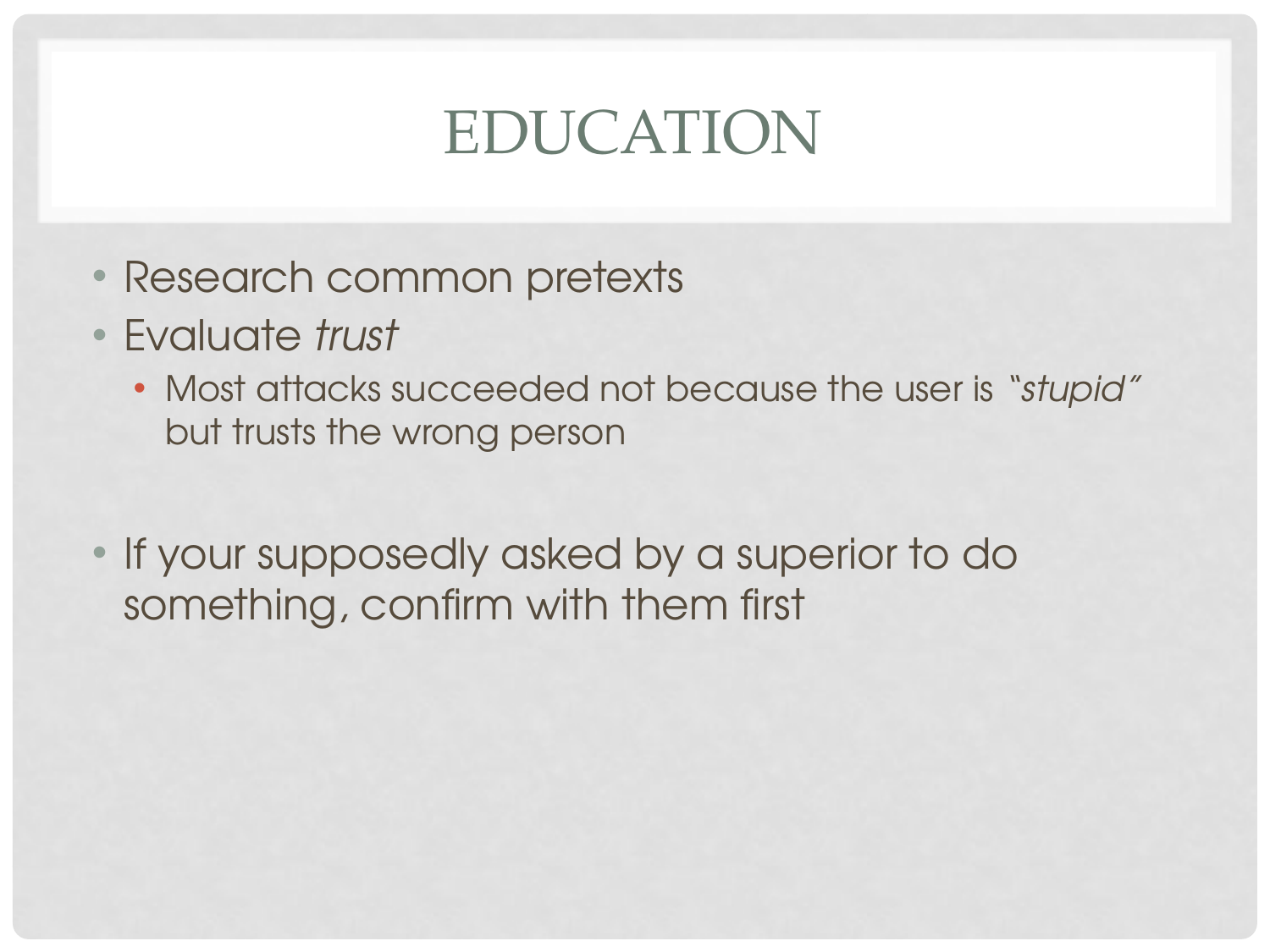

# education
Research common pretexts
Evaluate trust
Most attacks succeeded not because the user is “stupid” but trusts the wrong person

If your supposedly asked by a superior to do something, confirm with them first